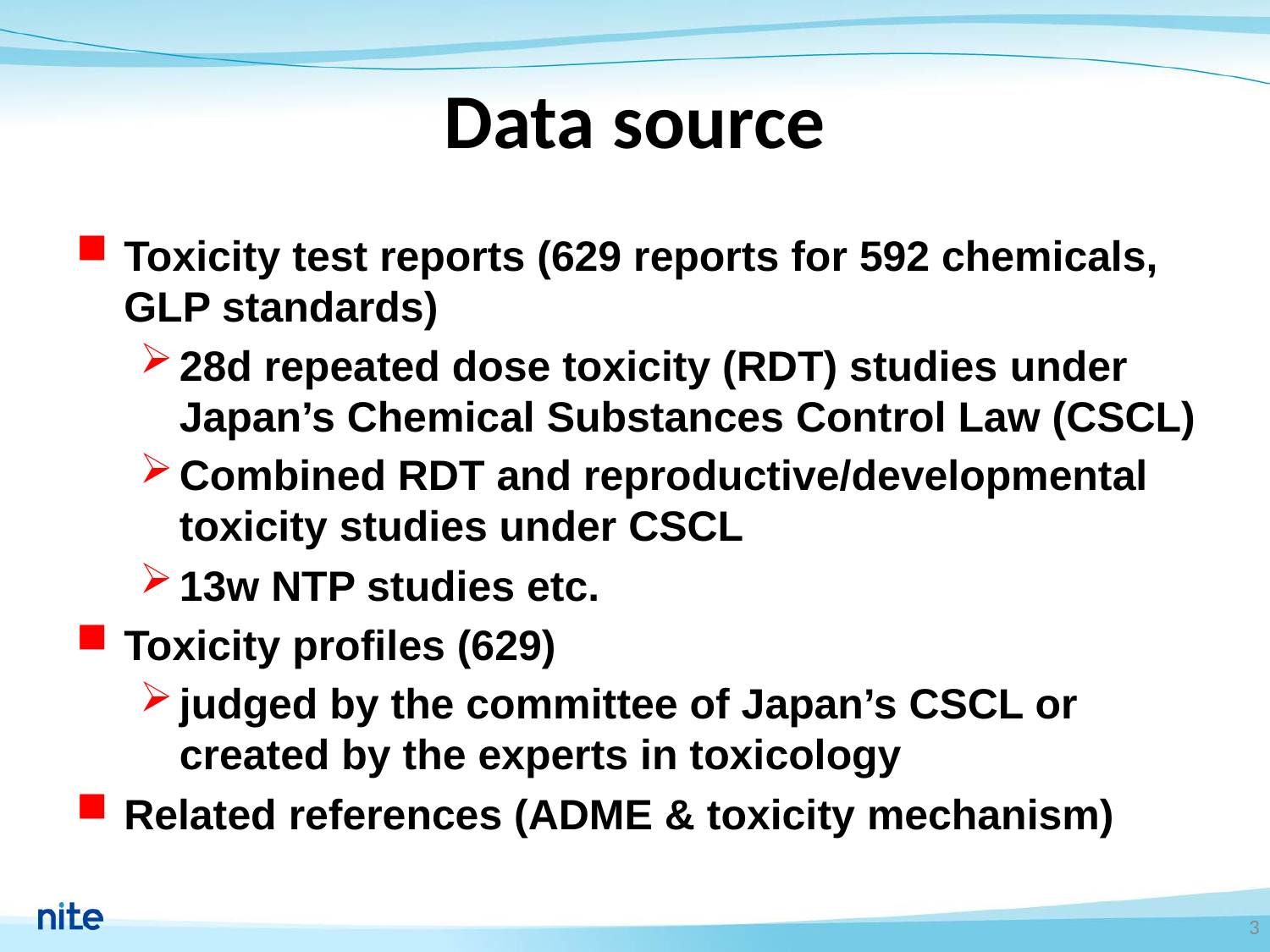

# Data source
Toxicity test reports (629 reports for 592 chemicals, GLP standards)
28d repeated dose toxicity (RDT) studies under Japan’s Chemical Substances Control Law (CSCL)
Combined RDT and reproductive/developmental toxicity studies under CSCL
13w NTP studies etc.
Toxicity profiles (629)
judged by the committee of Japan’s CSCL or created by the experts in toxicology
Related references (ADME & toxicity mechanism)
3